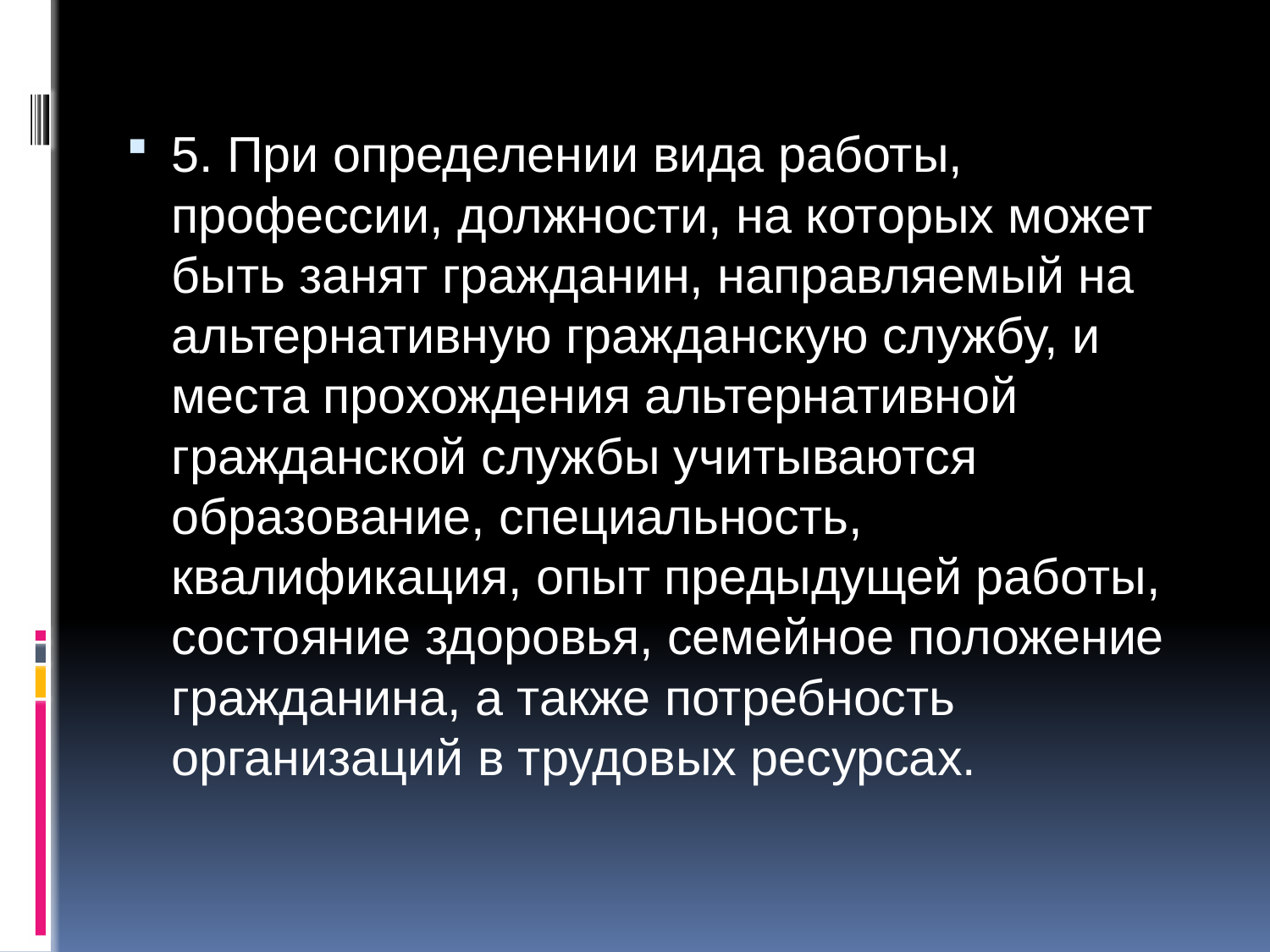

#
5. При определении вида работы, профессии, должности, на которых может быть занят гражданин, направляемый на альтернативную гражданскую службу, и места прохождения альтернативной гражданской службы учитываются образование, специальность, квалификация, опыт предыдущей работы, состояние здоровья, семейное положение гражданина, а также потребность организаций в трудовых ресурсах.